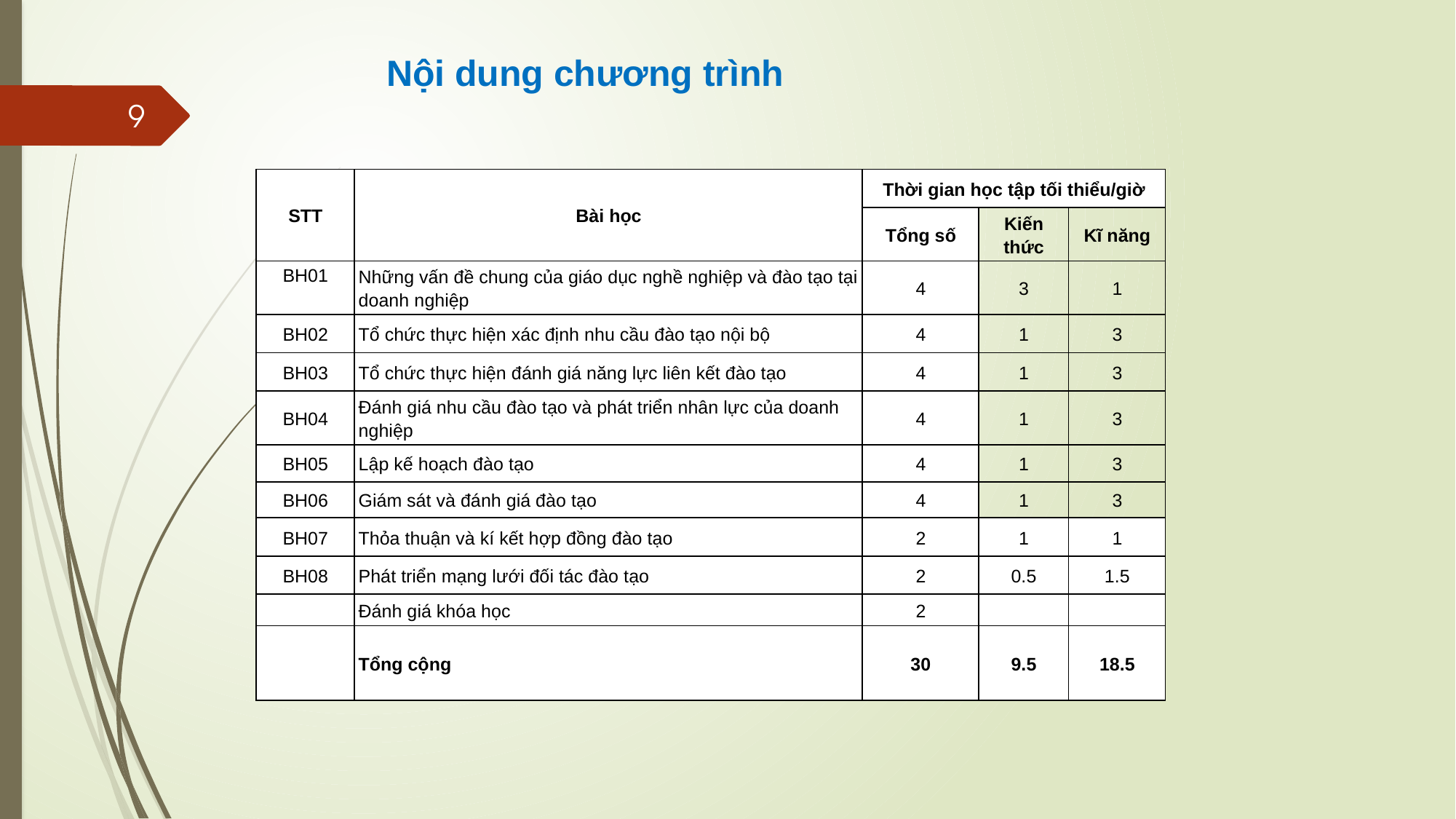

Nội dung chương trình
9
| STT | Bài học | Thời gian học tập tối thiểu/giờ |  |  |
| --- | --- | --- | --- | --- |
|  |  | Tổng số | Kiến thức | Kĩ năng |
| BH01 | Những vấn đề chung của giáo dục nghề nghiệp và đào tạo tại doanh nghiệp | 4 | 3 | 1 |
| BH02 | Tổ chức thực hiện xác định nhu cầu đào tạo nội bộ | 4 | 1 | 3 |
| BH03 | Tổ chức thực hiện đánh giá năng lực liên kết đào tạo | 4 | 1 | 3 |
| BH04 | Đánh giá nhu cầu đào tạo và phát triển nhân lực của doanh nghiệp | 4 | 1 | 3 |
| BH05 | Lập kế hoạch đào tạo | 4 | 1 | 3 |
| BH06 | Giám sát và đánh giá đào tạo | 4 | 1 | 3 |
| BH07 | Thỏa thuận và kí kết hợp đồng đào tạo | 2 | 1 | 1 |
| BH08 | Phát triển mạng lưới đối tác đào tạo | 2 | 0.5 | 1.5 |
|  | Đánh giá khóa học | 2 |  |  |
|  | Tổng cộng | 30 | 9.5 | 18.5 |